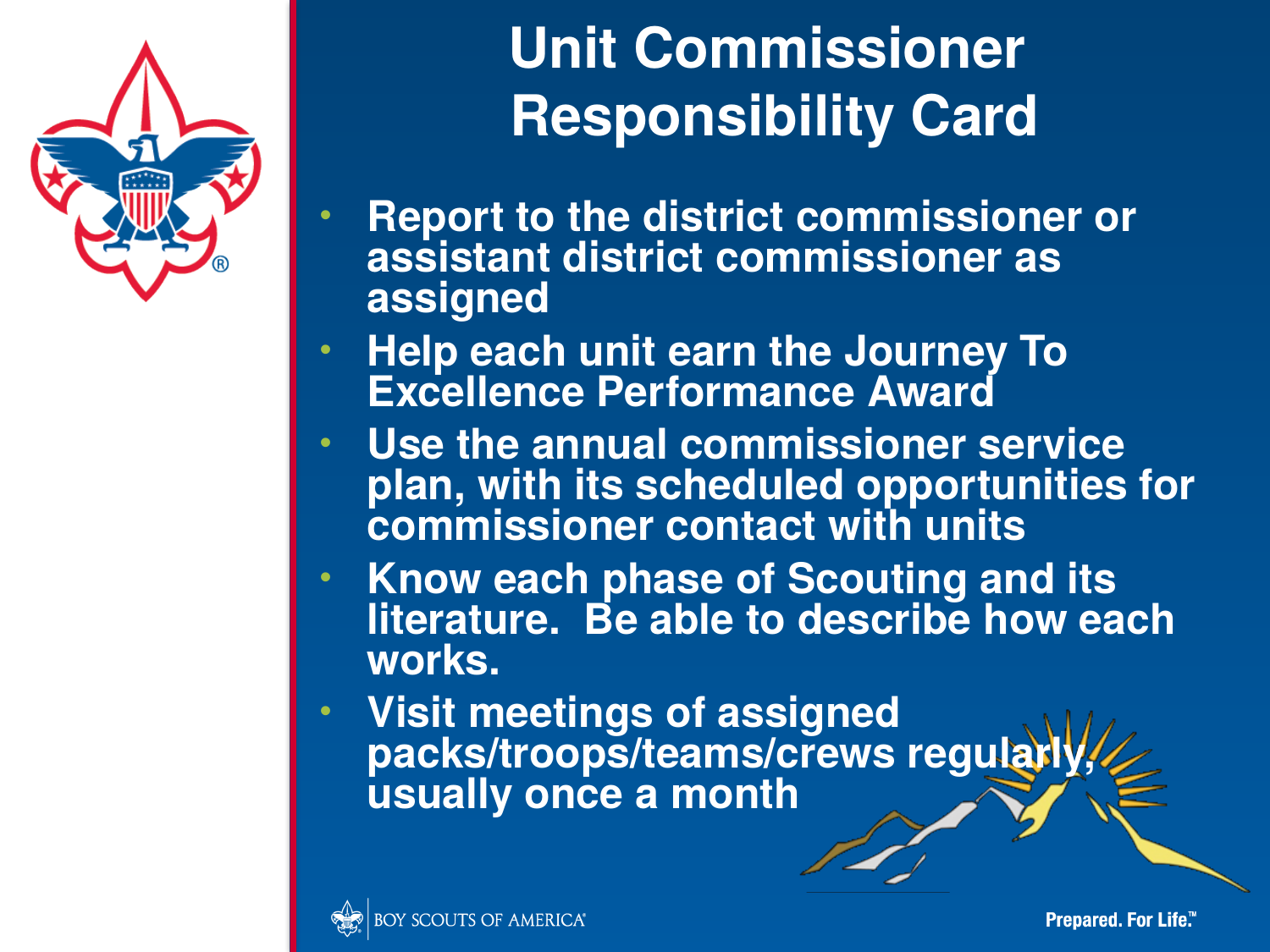

Unit Commissioner
Responsibility Card
Report to the district commissioner or assistant district commissioner as assigned
Help each unit earn the Journey To Excellence Performance Award
Use the annual commissioner service plan, with its scheduled opportunities for commissioner contact with units
Know each phase of Scouting and its literature.  Be able to describe how each works.
Visit meetings of assigned packs/troops/teams/crews regularly, usually once a month